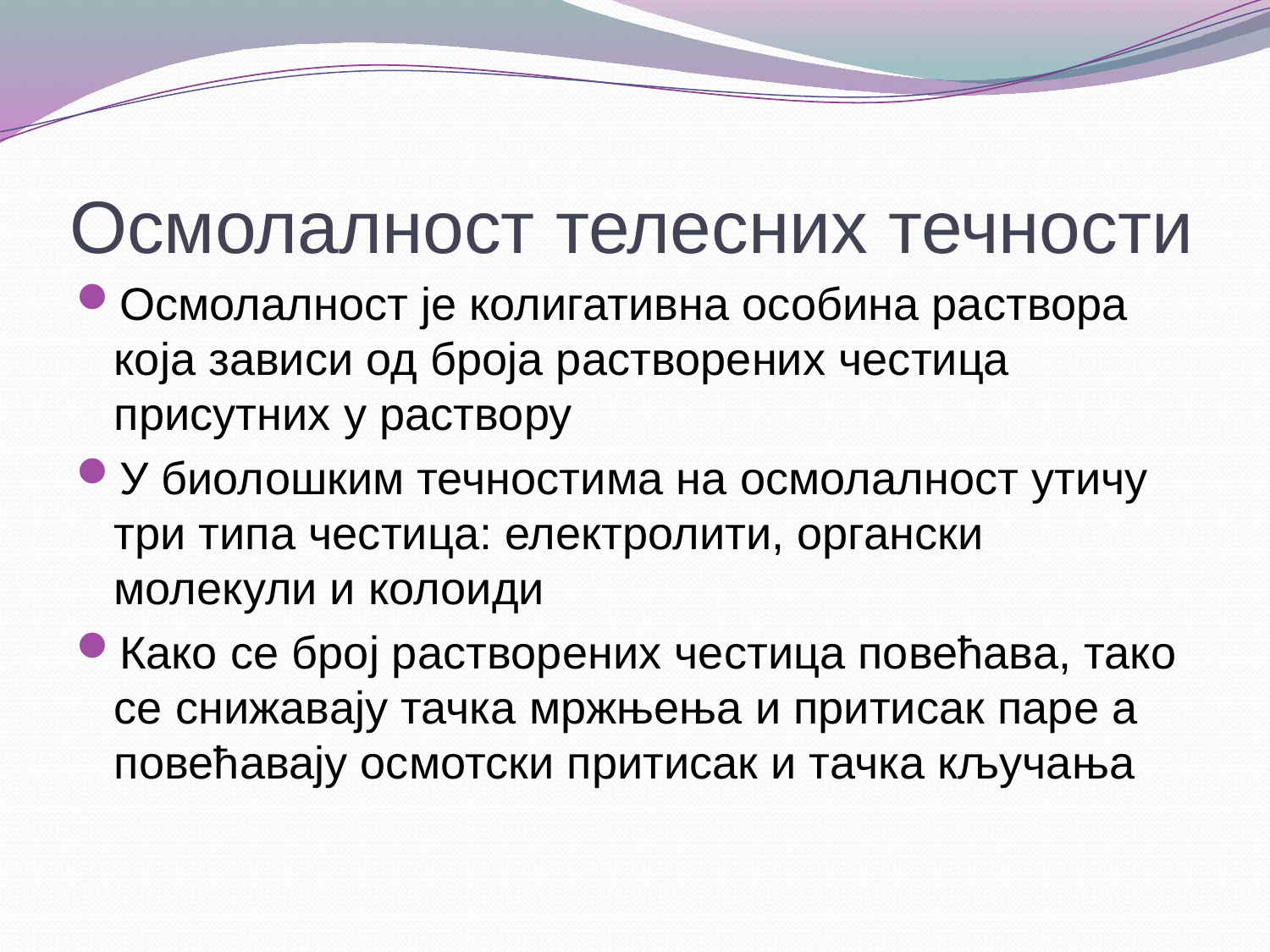

# Осмолалност телесних течности
Осмолалност је колигативна особина раствора која зависи од броја растворених честица присутних у раствору
У биолошким течностима на осмолалност утичу три типа честица: електролити, органски молекули и колоиди
Како се број растворених честица повећава, тако се снижавају тачка мржњења и притисак паре а повећавају осмотски притисак и тачка кључања